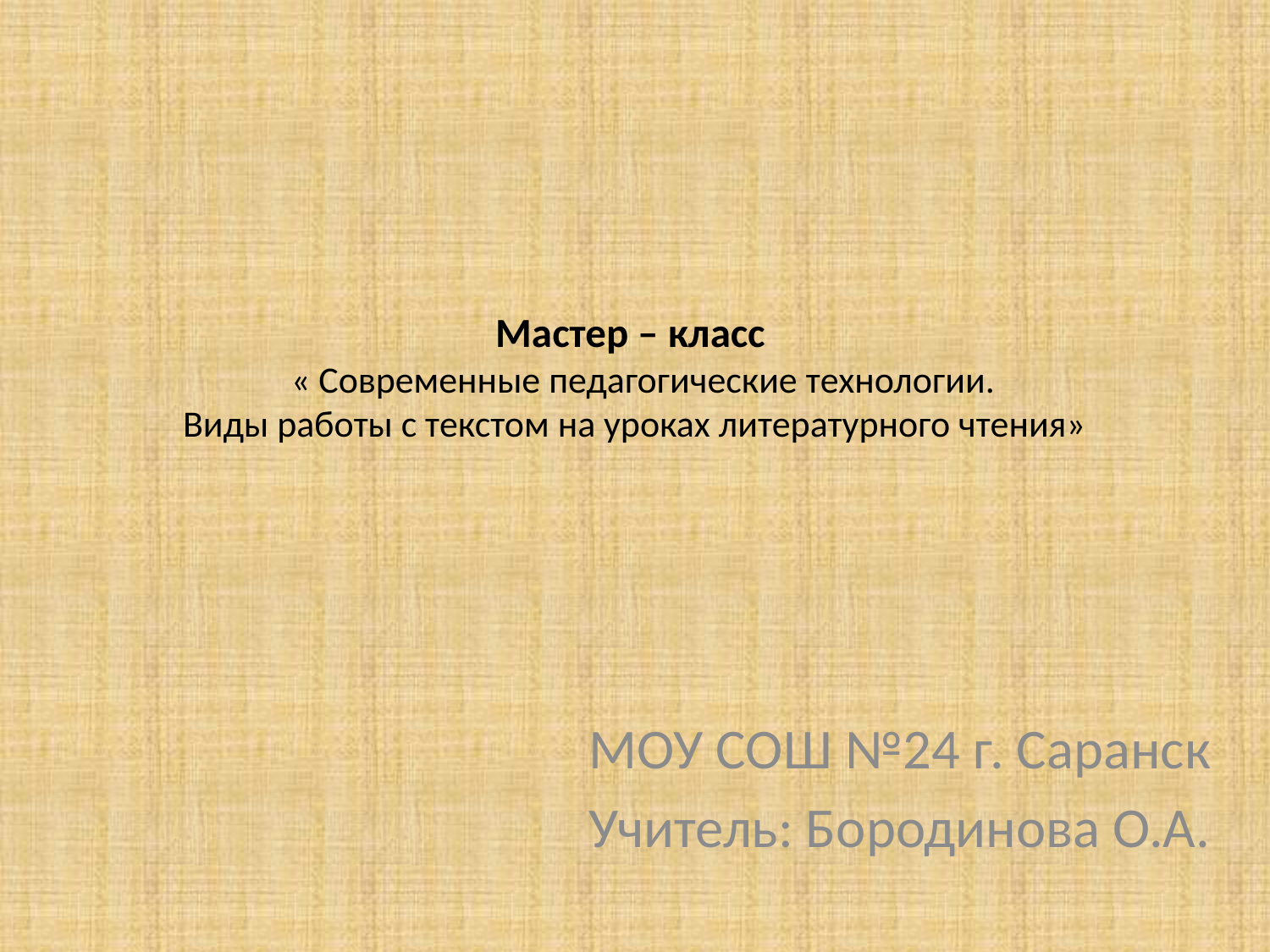

# Мастер – класс « Современные педагогические технологии. Виды работы с текстом на уроках литературного чтения»
МОУ СОШ №24 г. Саранск
Учитель: Бородинова О.А.